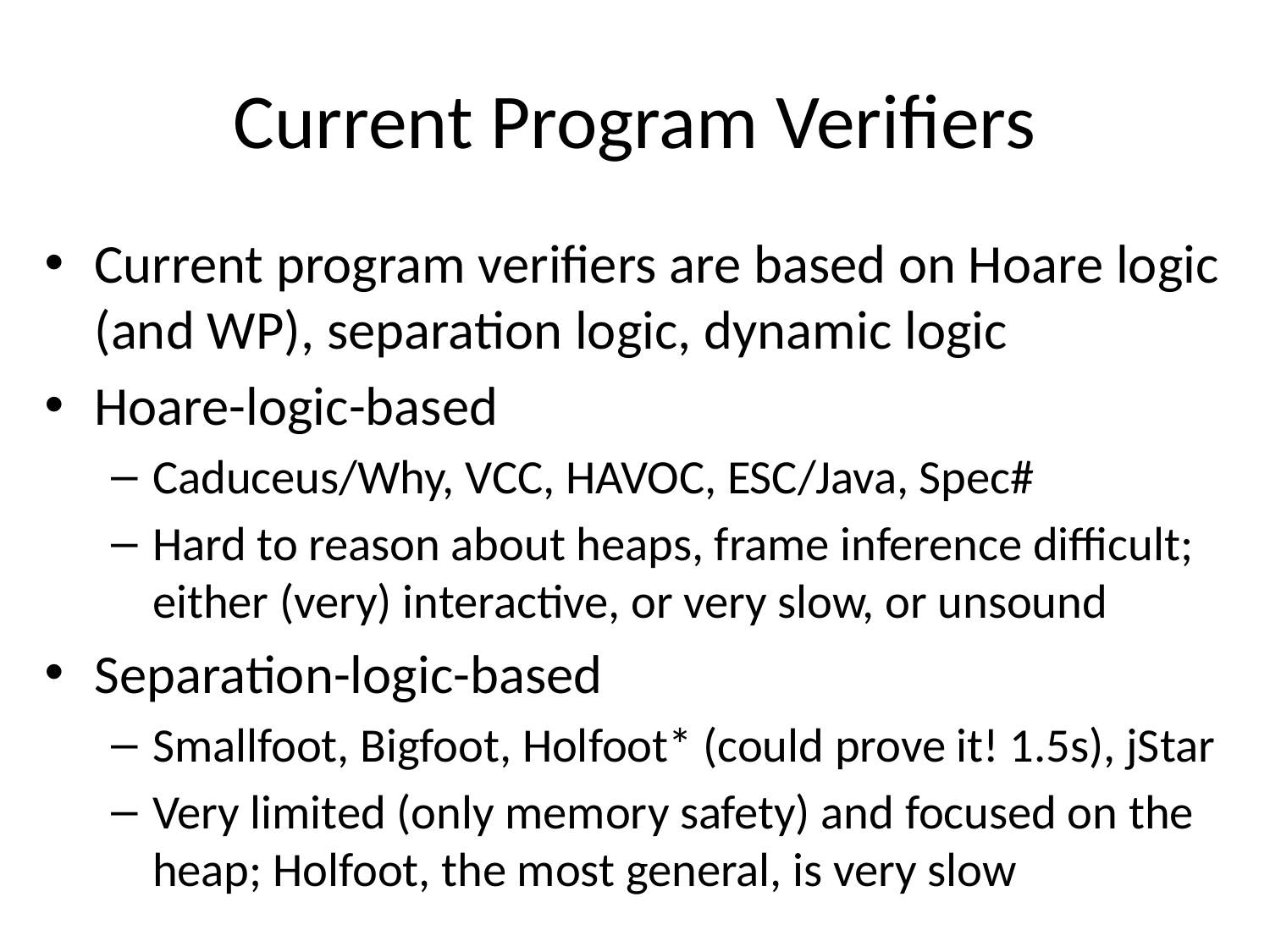

# Current Program Verifiers
Current program verifiers are based on Hoare logic (and WP), separation logic, dynamic logic
Hoare-logic-based
Caduceus/Why, VCC, HAVOC, ESC/Java, Spec#
Hard to reason about heaps, frame inference difficult; either (very) interactive, or very slow, or unsound
Separation-logic-based
Smallfoot, Bigfoot, Holfoot* (could prove it! 1.5s), jStar
Very limited (only memory safety) and focused on the heap; Holfoot, the most general, is very slow